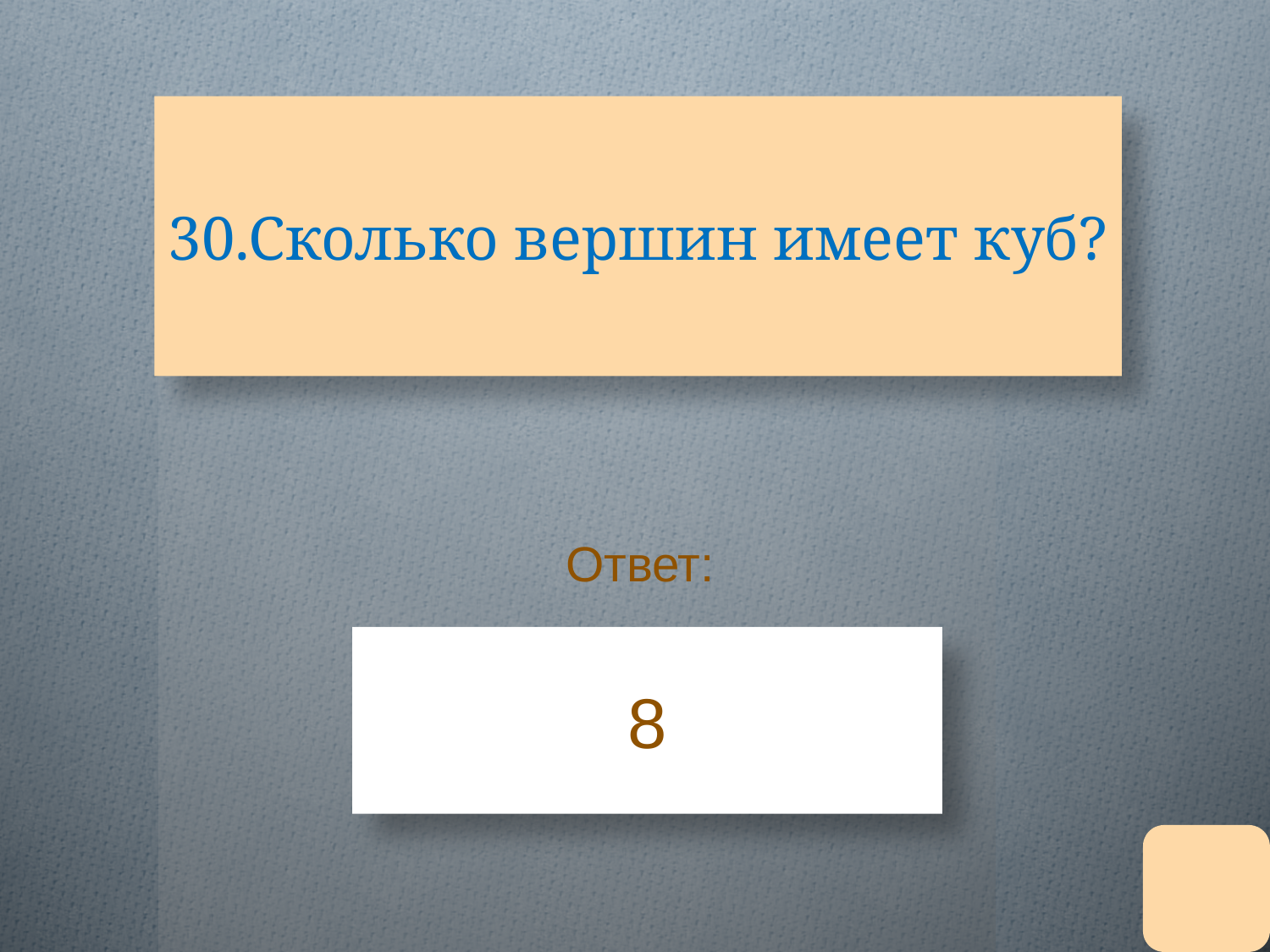

# 30.Сколько вершин имеет куб?
Ответ:
8